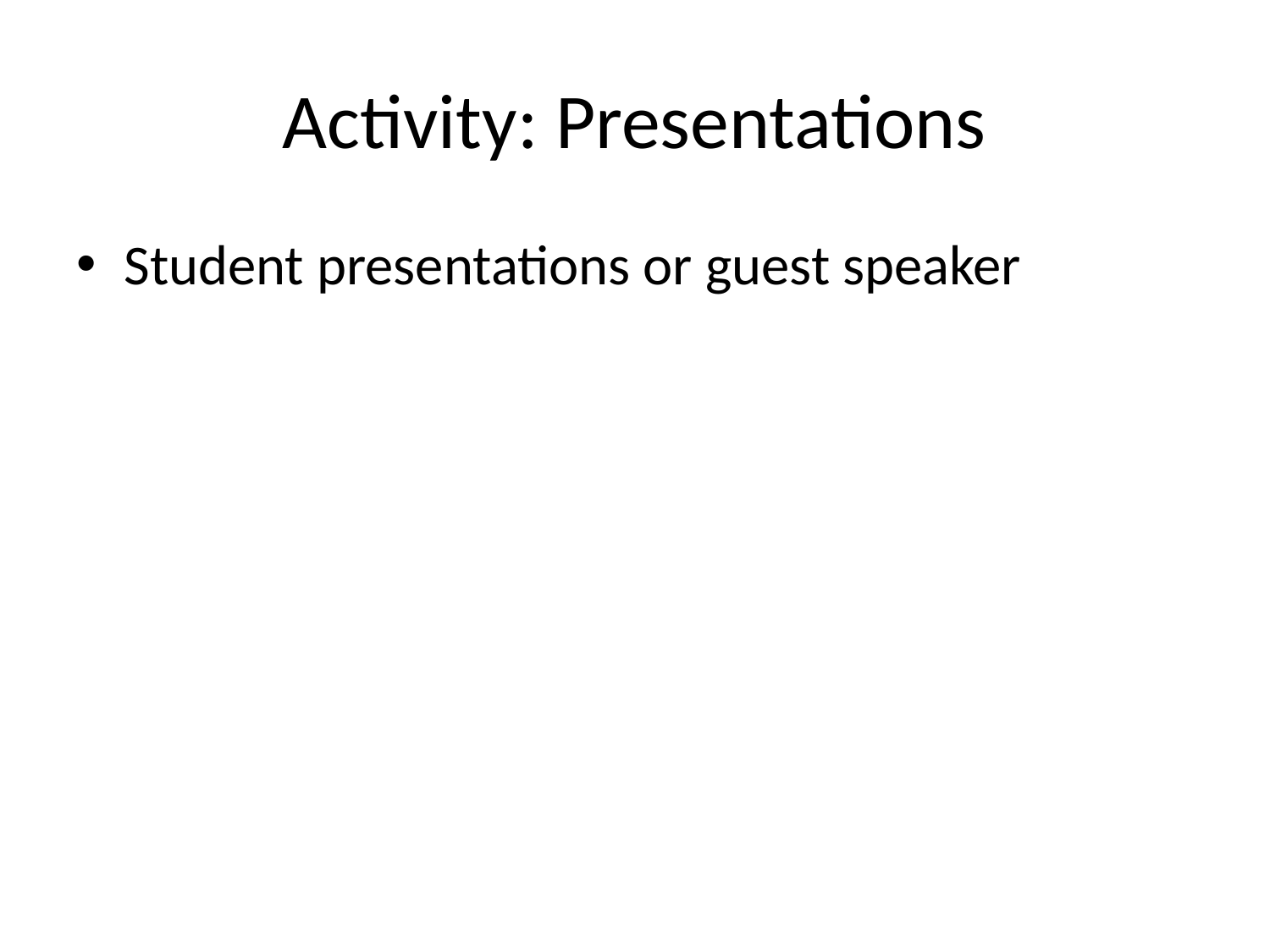

# Activity: Presentations
Student presentations or guest speaker